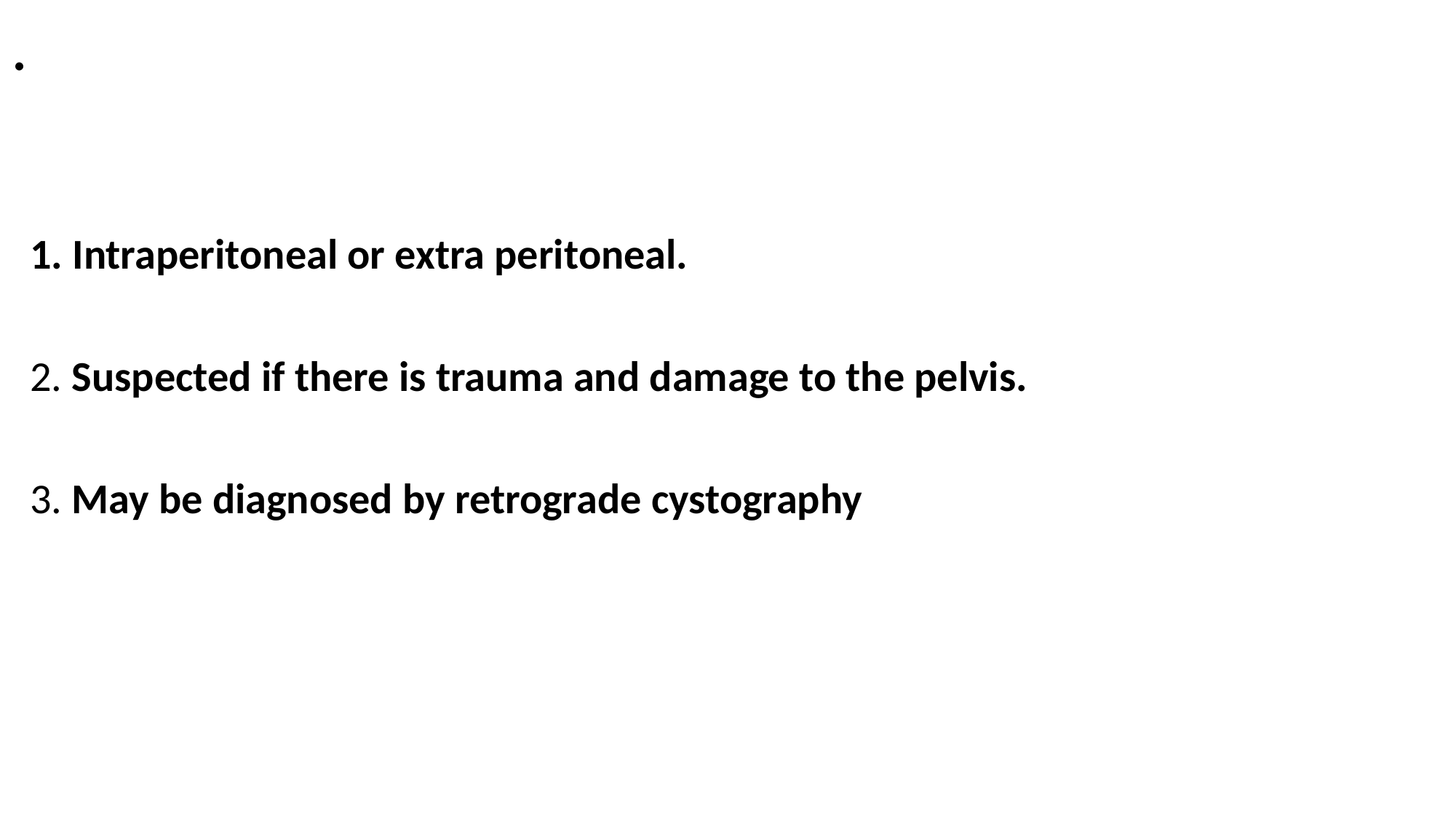

# .

  1. Intraperitoneal or extra peritoneal.

  2. Suspected if there is trauma and damage to the pelvis.

  3. May be diagnosed by retrograde cystography